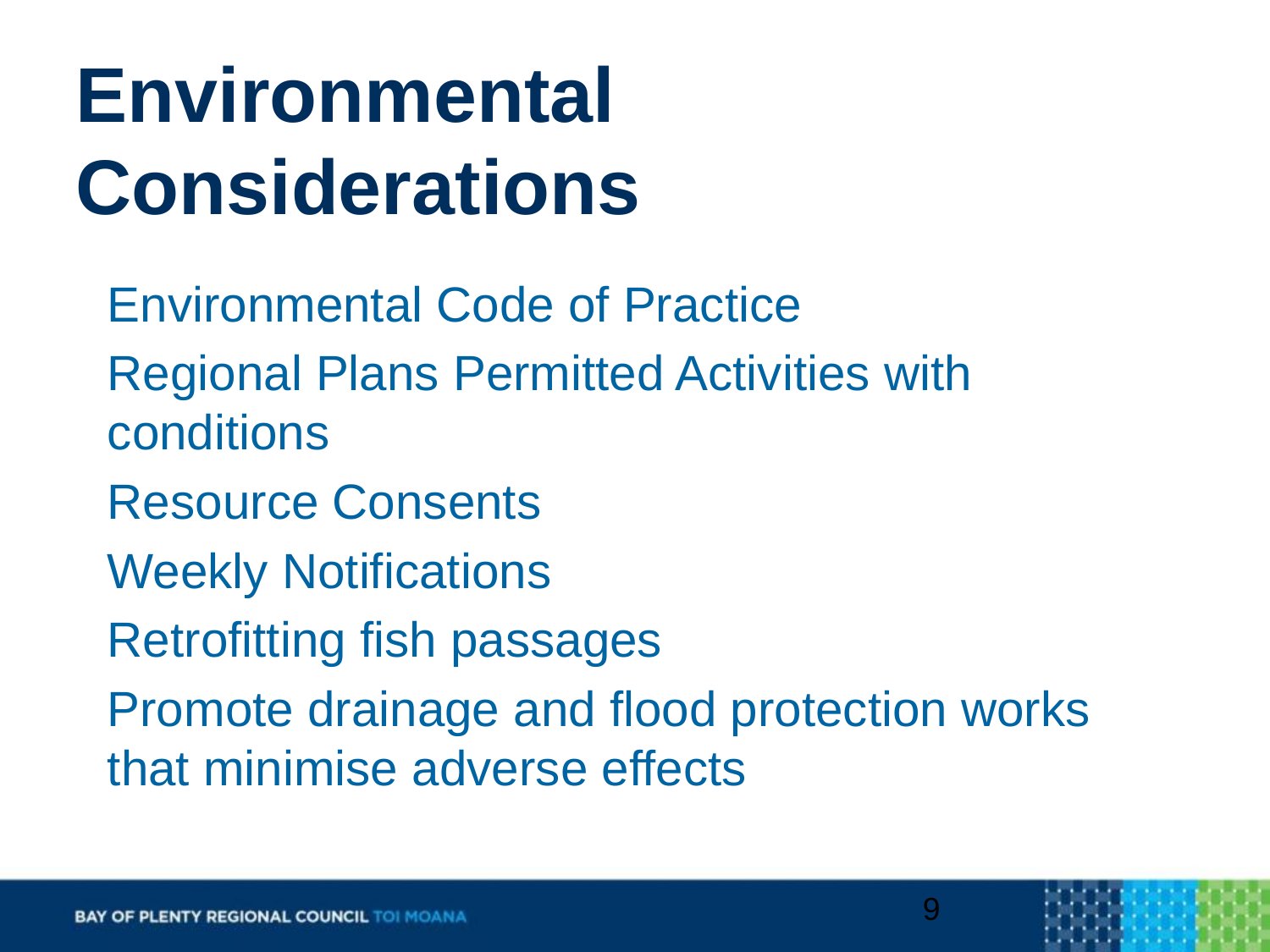

# Environmental Considerations
Environmental Code of Practice
Regional Plans Permitted Activities with conditions
Resource Consents
Weekly Notifications
Retrofitting fish passages
Promote drainage and flood protection works that minimise adverse effects

9